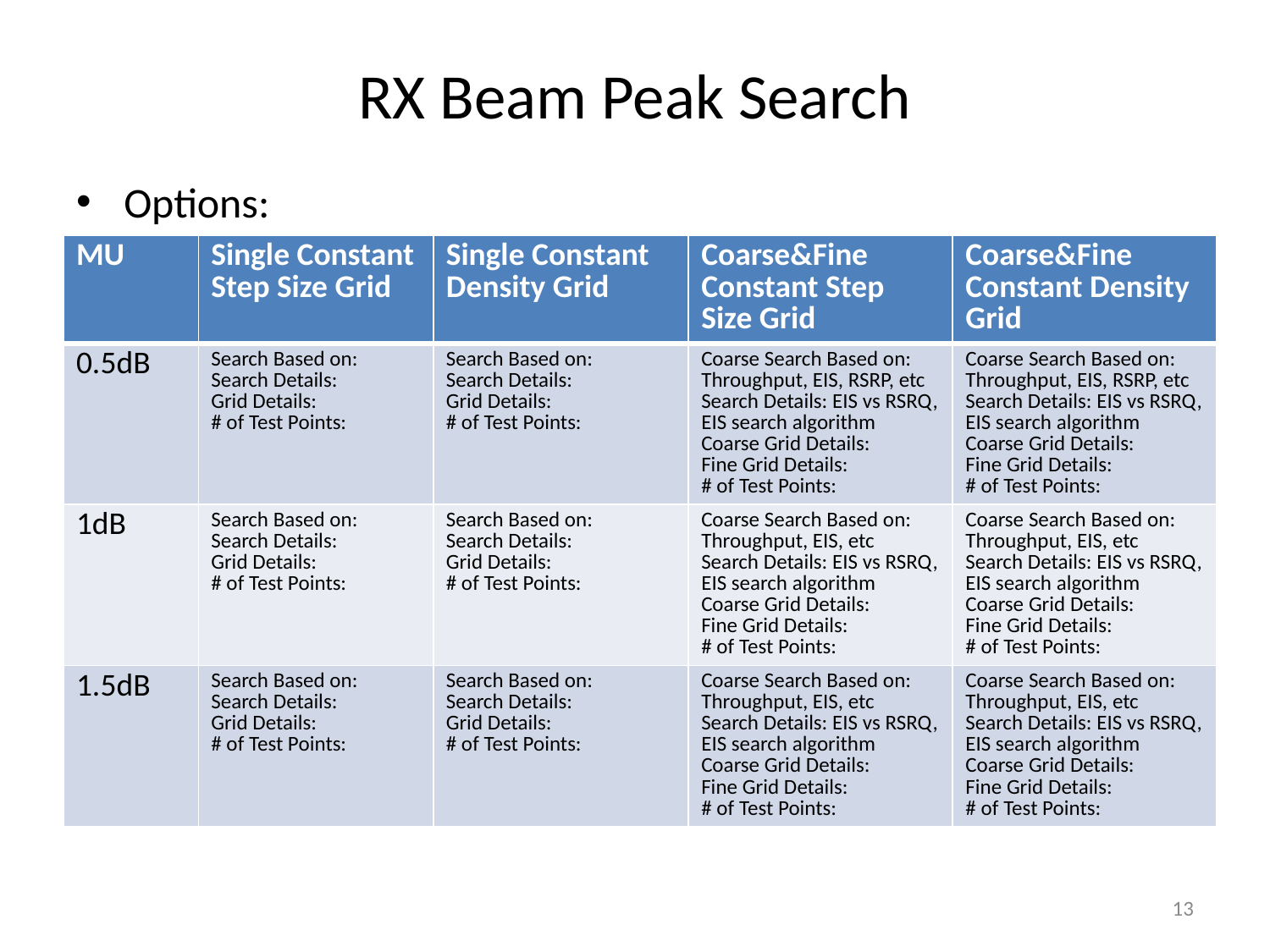

# RX Beam Peak Search
Options:

| MU | Single Constant Step Size Grid | Single Constant Density Grid | Coarse&Fine Constant Step Size Grid | Coarse&Fine Constant Density Grid |
| --- | --- | --- | --- | --- |
| 0.5dB | Search Based on: Search Details: Grid Details: # of Test Points: | Search Based on: Search Details: Grid Details: # of Test Points: | Coarse Search Based on: Throughput, EIS, RSRP, etc Search Details: EIS vs RSRQ, EIS search algorithm Coarse Grid Details: Fine Grid Details: # of Test Points: | Coarse Search Based on: Throughput, EIS, RSRP, etc Search Details: EIS vs RSRQ, EIS search algorithm Coarse Grid Details: Fine Grid Details: # of Test Points: |
| 1dB | Search Based on: Search Details: Grid Details: # of Test Points: | Search Based on: Search Details: Grid Details: # of Test Points: | Coarse Search Based on: Throughput, EIS, etc Search Details: EIS vs RSRQ, EIS search algorithm Coarse Grid Details: Fine Grid Details: # of Test Points: | Coarse Search Based on: Throughput, EIS, etc Search Details: EIS vs RSRQ, EIS search algorithm Coarse Grid Details: Fine Grid Details: # of Test Points: |
| 1.5dB | Search Based on: Search Details: Grid Details: # of Test Points: | Search Based on: Search Details: Grid Details: # of Test Points: | Coarse Search Based on: Throughput, EIS, etc Search Details: EIS vs RSRQ, EIS search algorithm Coarse Grid Details: Fine Grid Details: # of Test Points: | Coarse Search Based on: Throughput, EIS, etc Search Details: EIS vs RSRQ, EIS search algorithm Coarse Grid Details: Fine Grid Details: # of Test Points: |

13